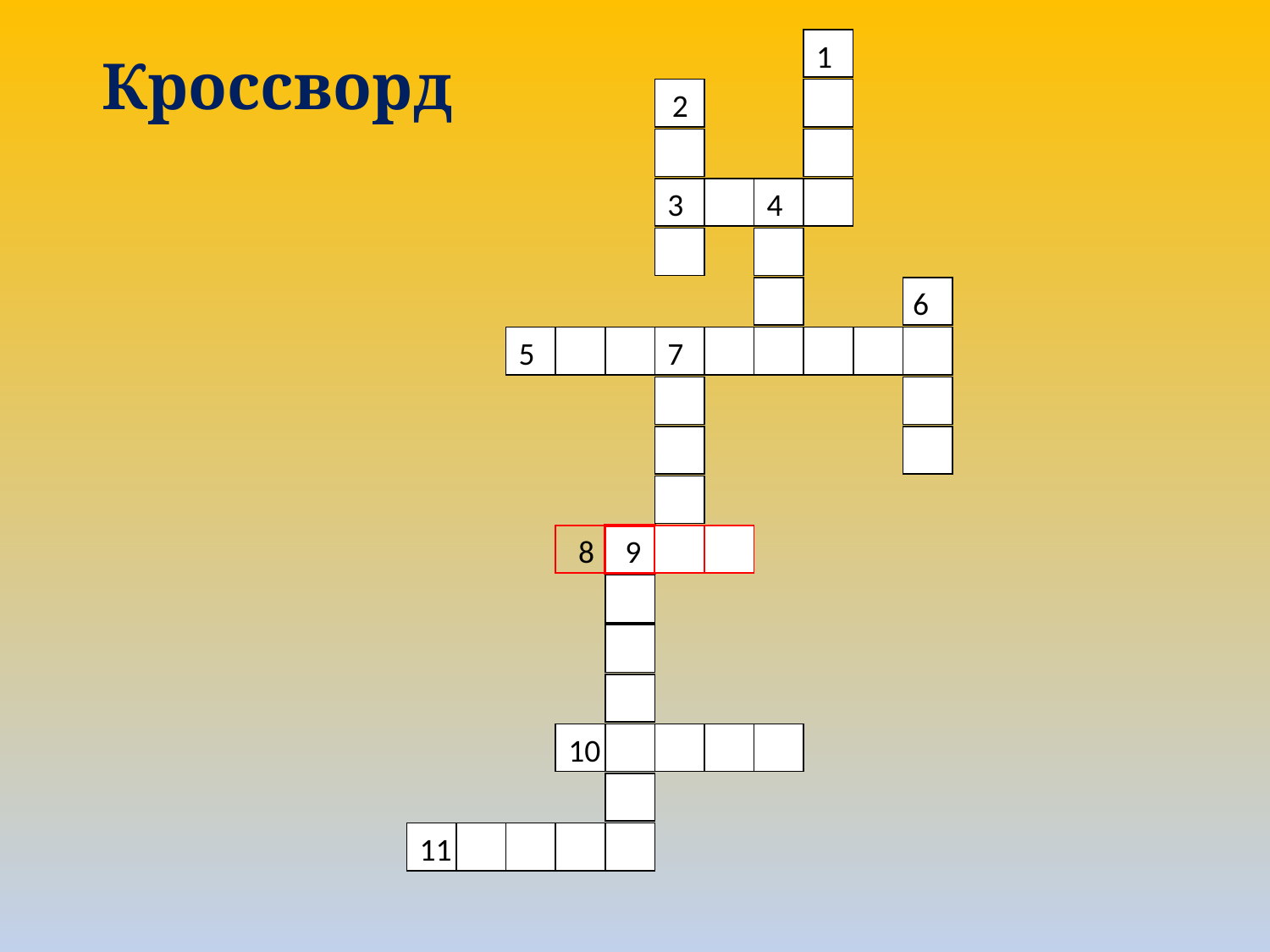

1
Кроссворд

2

3

4

6
5

7

8

9

10

11